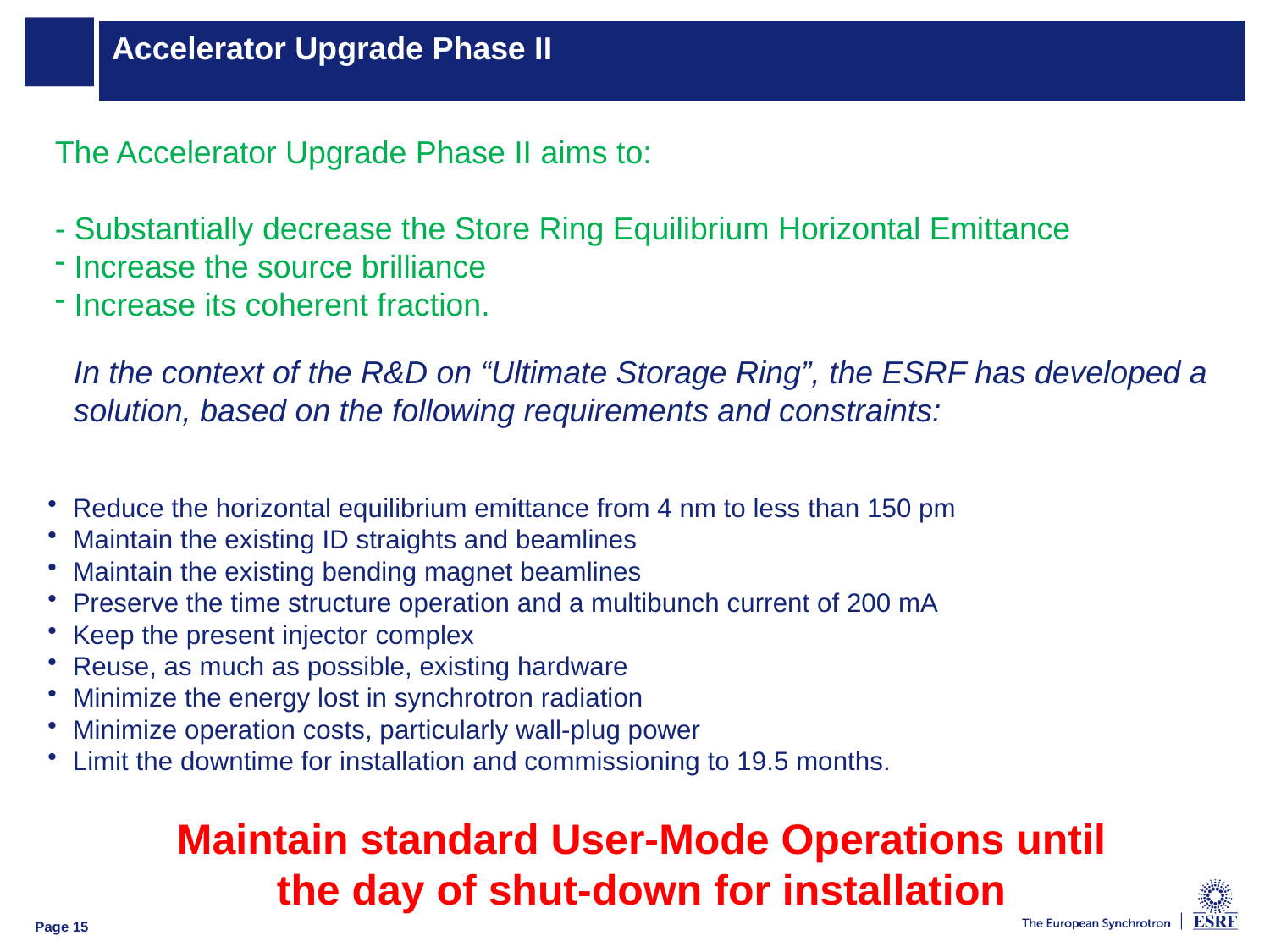

Accelerator Upgrade Phase II
The Accelerator Upgrade Phase II aims to:

- Substantially decrease the Store Ring Equilibrium Horizontal Emittance
 Increase the source brilliance
 Increase its coherent fraction.
In the context of the R&D on “Ultimate Storage Ring”, the ESRF has developed a solution, based on the following requirements and constraints:
Reduce the horizontal equilibrium emittance from 4 nm to less than 150 pm
Maintain the existing ID straights and beamlines
Maintain the existing bending magnet beamlines
Preserve the time structure operation and a multibunch current of 200 mA
Keep the present injector complex
Reuse, as much as possible, existing hardware
Minimize the energy lost in synchrotron radiation
Minimize operation costs, particularly wall-plug power
Limit the downtime for installation and commissioning to 19.5 months.

Maintain standard User-Mode Operations until
the day of shut-down for installation
15
Page 15